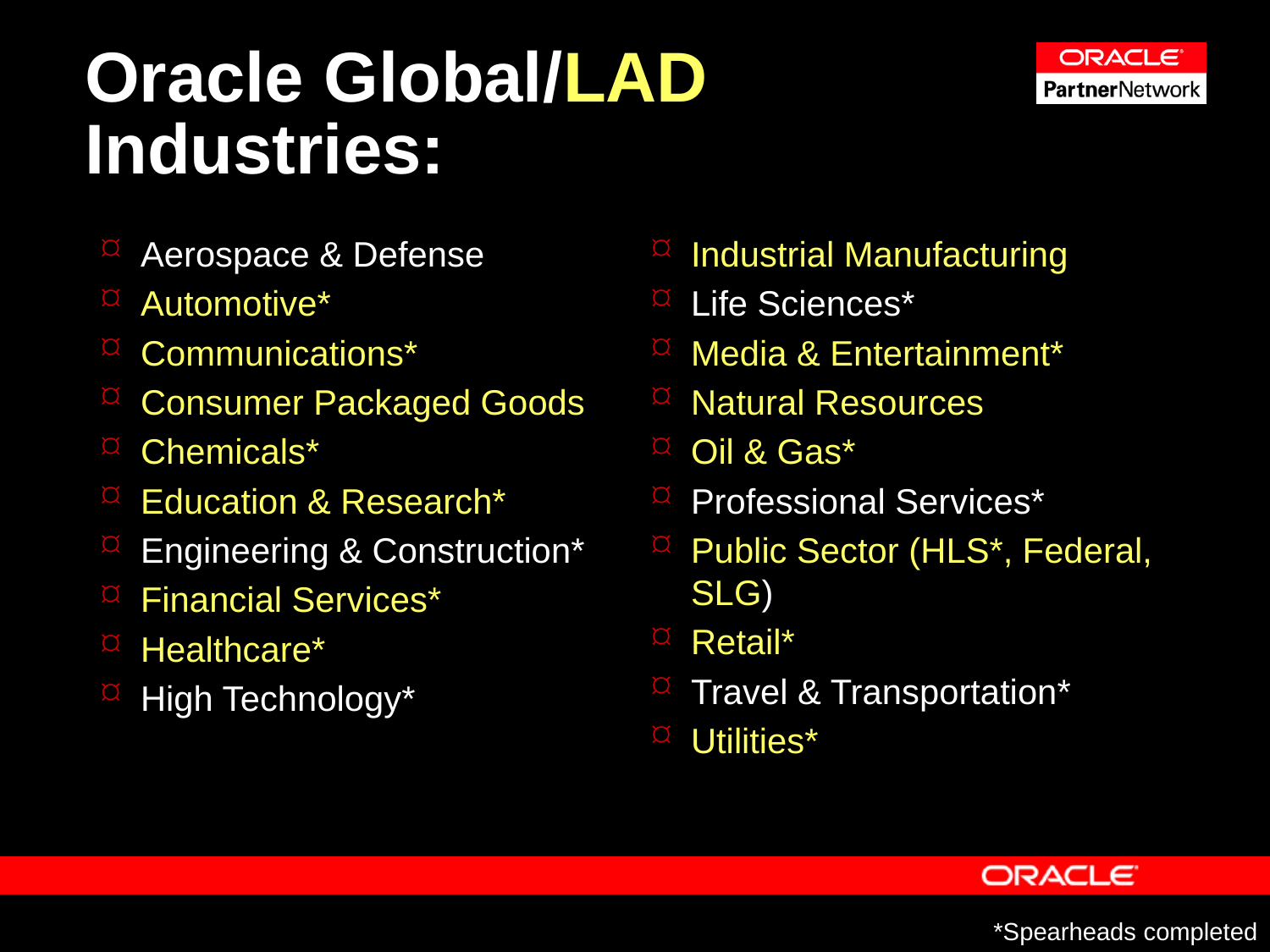

# Oracle Global/LAD Industries:
Aerospace & Defense
Automotive*
Communications*
Consumer Packaged Goods
Chemicals*
Education & Research*
Engineering & Construction*
Financial Services*
Healthcare*
High Technology*

Industrial Manufacturing
Life Sciences*
Media & Entertainment*
Natural Resources
Oil & Gas*
Professional Services*
Public Sector (HLS*, Federal, SLG)
Retail*
Travel & Transportation*
Utilities*

*Spearheads completed